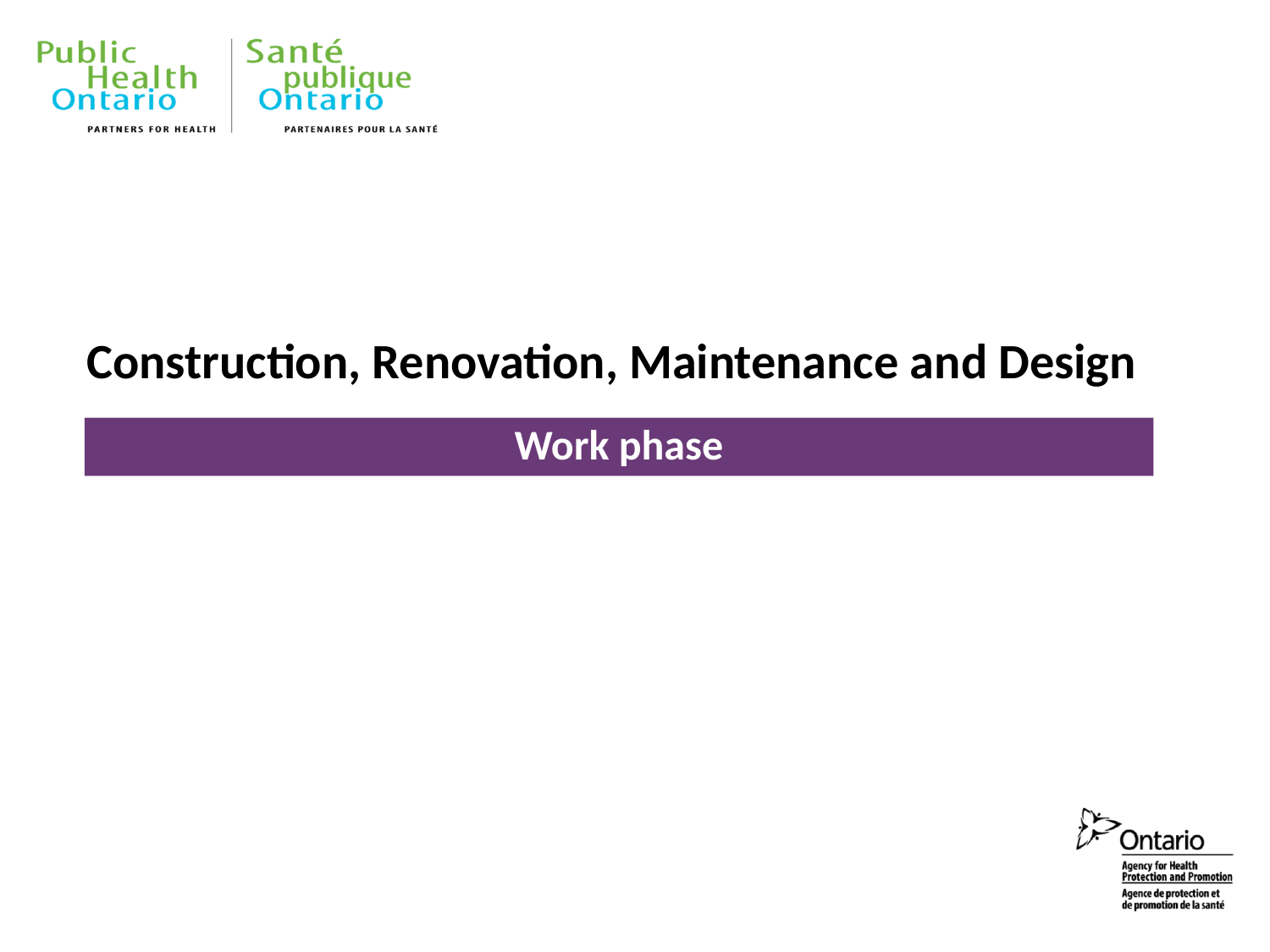

# Construction, Renovation, Maintenance and Design
Work phase